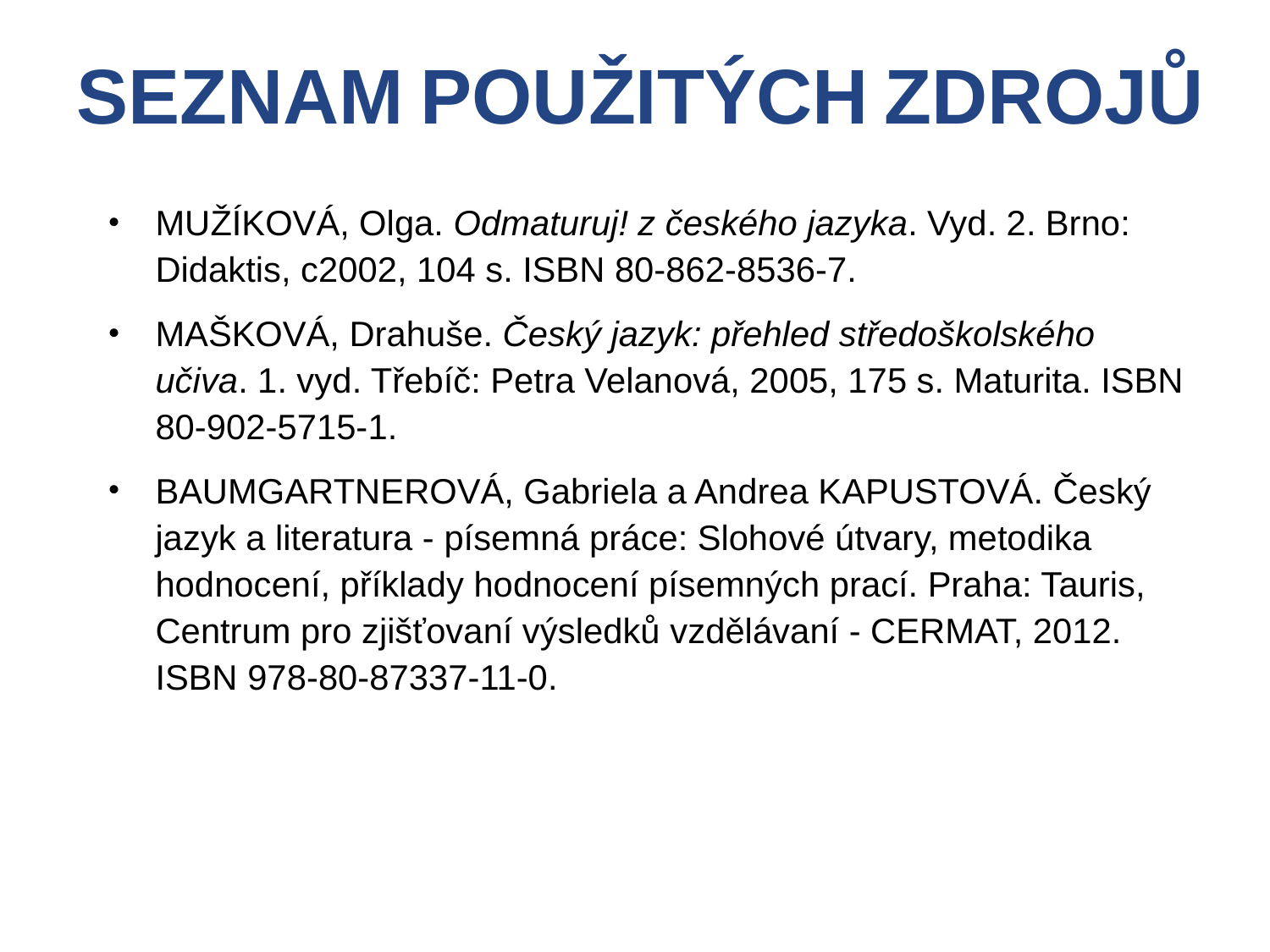

SEZNAM POUŽITÝCH ZDROJŮ
MUŽÍKOVÁ, Olga. Odmaturuj! z českého jazyka. Vyd. 2. Brno: Didaktis, c2002, 104 s. ISBN 80-862-8536-7.
MAŠKOVÁ, Drahuše. Český jazyk: přehled středoškolského učiva. 1. vyd. Třebíč: Petra Velanová, 2005, 175 s. Maturita. ISBN 80-902-5715-1.
BAUMGARTNEROVÁ, Gabriela a Andrea KAPUSTOVÁ. Český jazyk a literatura - písemná práce: Slohové útvary, metodika hodnocení, příklady hodnocení písemných prací. Praha: Tauris, Centrum pro zjišťovaní výsledků vzdělávaní - CERMAT, 2012. ISBN 978-80-87337-11-0.